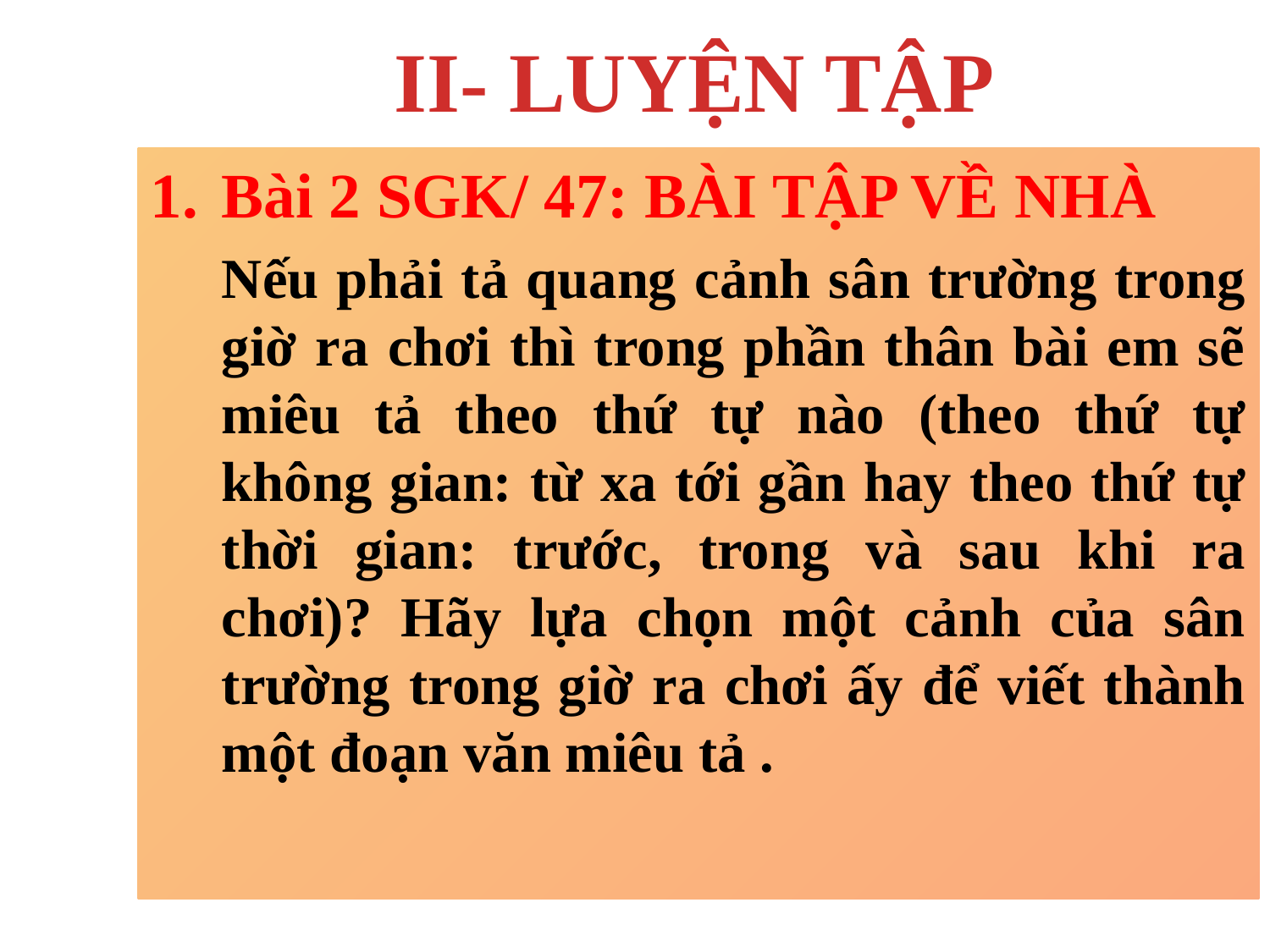

II- LUYỆN TẬP
Bài 2 SGK/ 47: BÀI TẬP VỀ NHÀ
	Nếu phải tả quang cảnh sân trường trong giờ ra chơi thì trong phần thân bài em sẽ miêu tả theo thứ tự nào (theo thứ tự không gian: từ xa tới gần hay theo thứ tự thời gian: trước, trong và sau khi ra chơi)? Hãy lựa chọn một cảnh của sân trường trong giờ ra chơi ấy để viết thành một đoạn văn miêu tả .